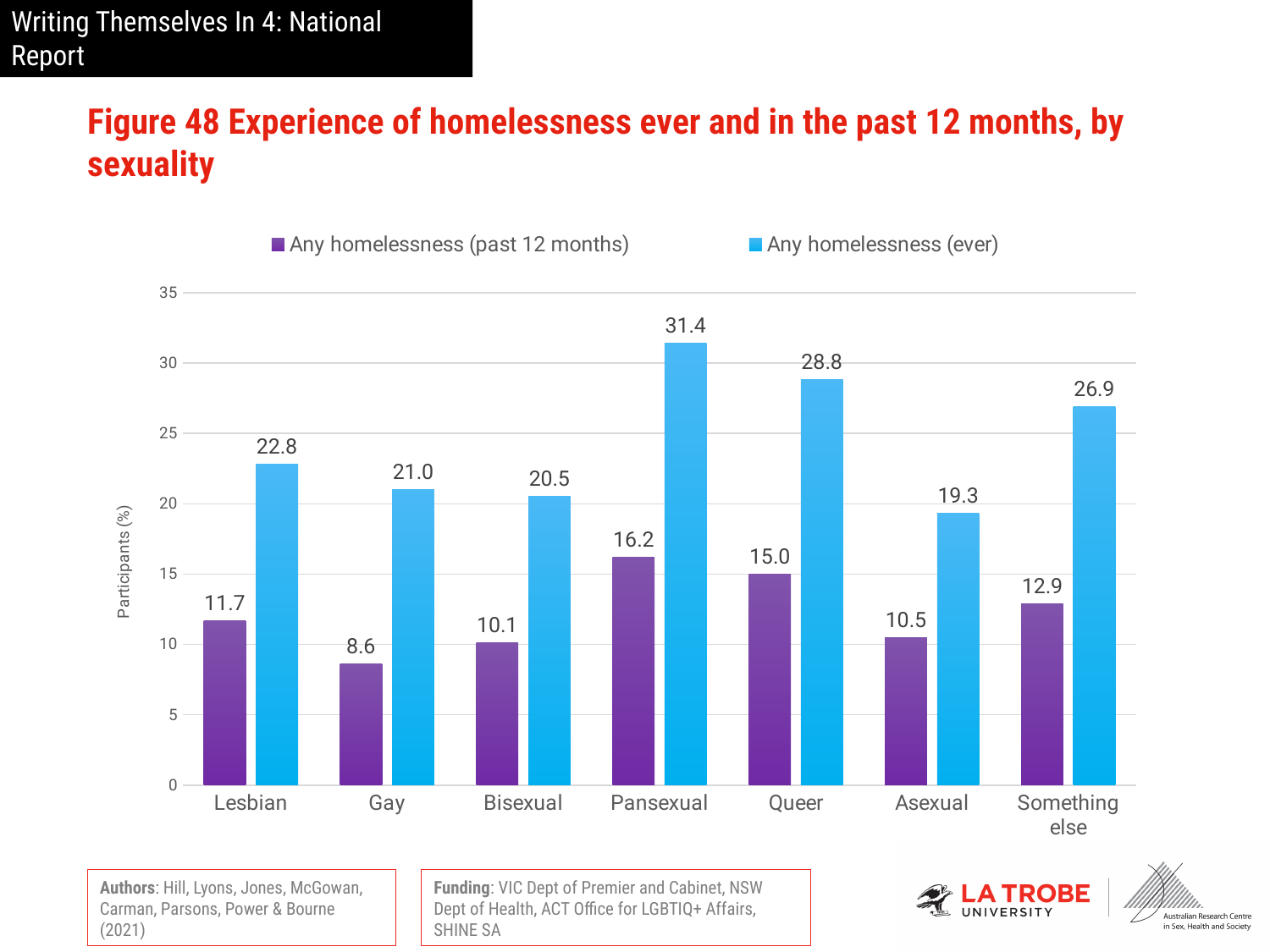

# Figure 48 Experience of homelessness ever and in the past 12 months, by sexuality

### Chart

| Category | Any homelessness (past 12 months) | Any homelessness (ever) |
|---|---|---|
| Lesbian | 11.7 | 22.8 |
| Gay | 8.6 | 21.0 |
| Bisexual | 10.1 | 20.5 |
| Pansexual | 16.2 | 31.4 |
| Queer | 15.0 | 28.8 |
| Asexual | 10.5 | 19.3 |
| Something else | 12.9 | 26.9 |